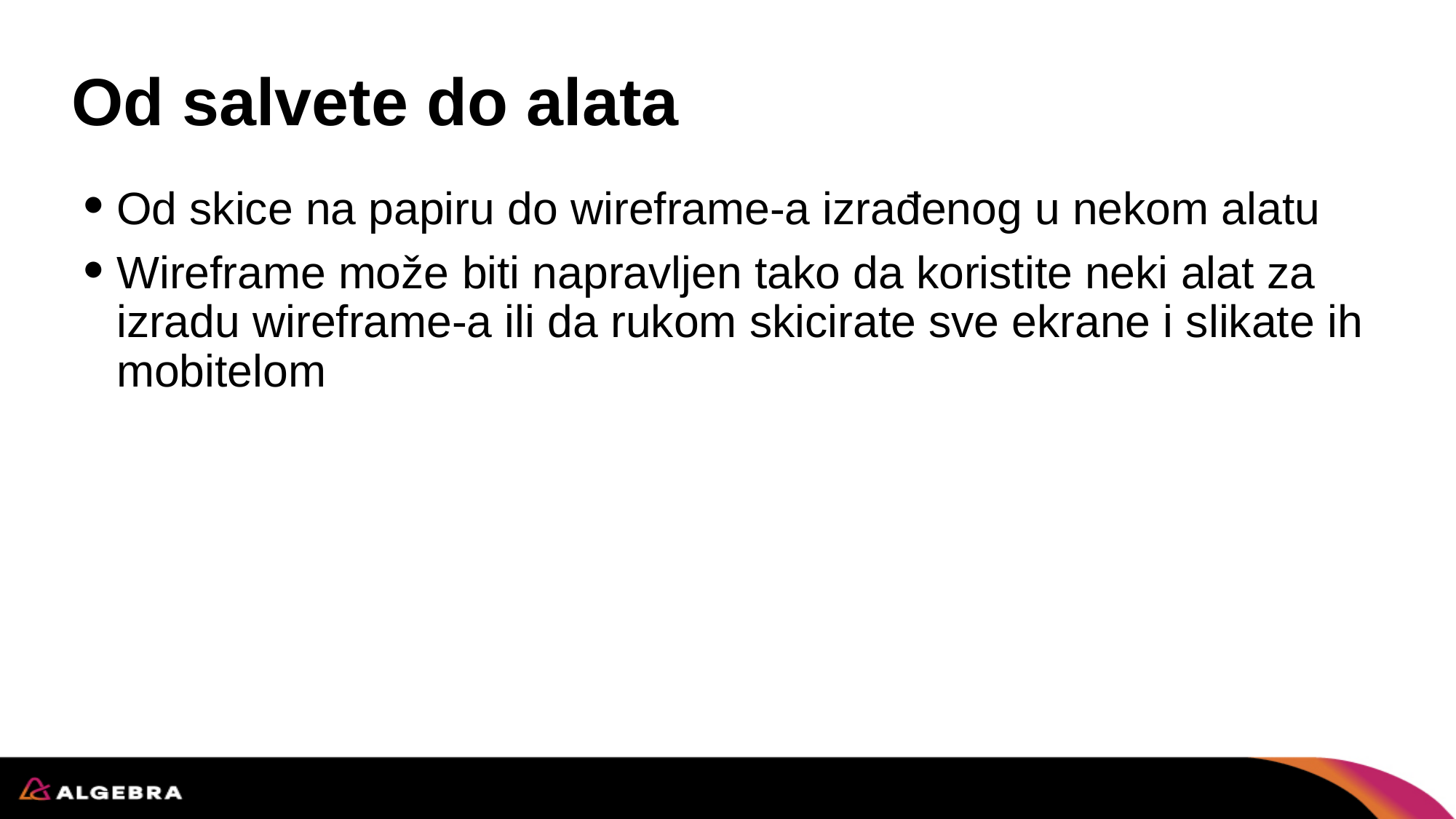

# Od salvete do alata
Od skice na papiru do wireframe-a izrađenog u nekom alatu
Wireframe može biti napravljen tako da koristite neki alat za izradu wireframe-a ili da rukom skicirate sve ekrane i slikate ih mobitelom